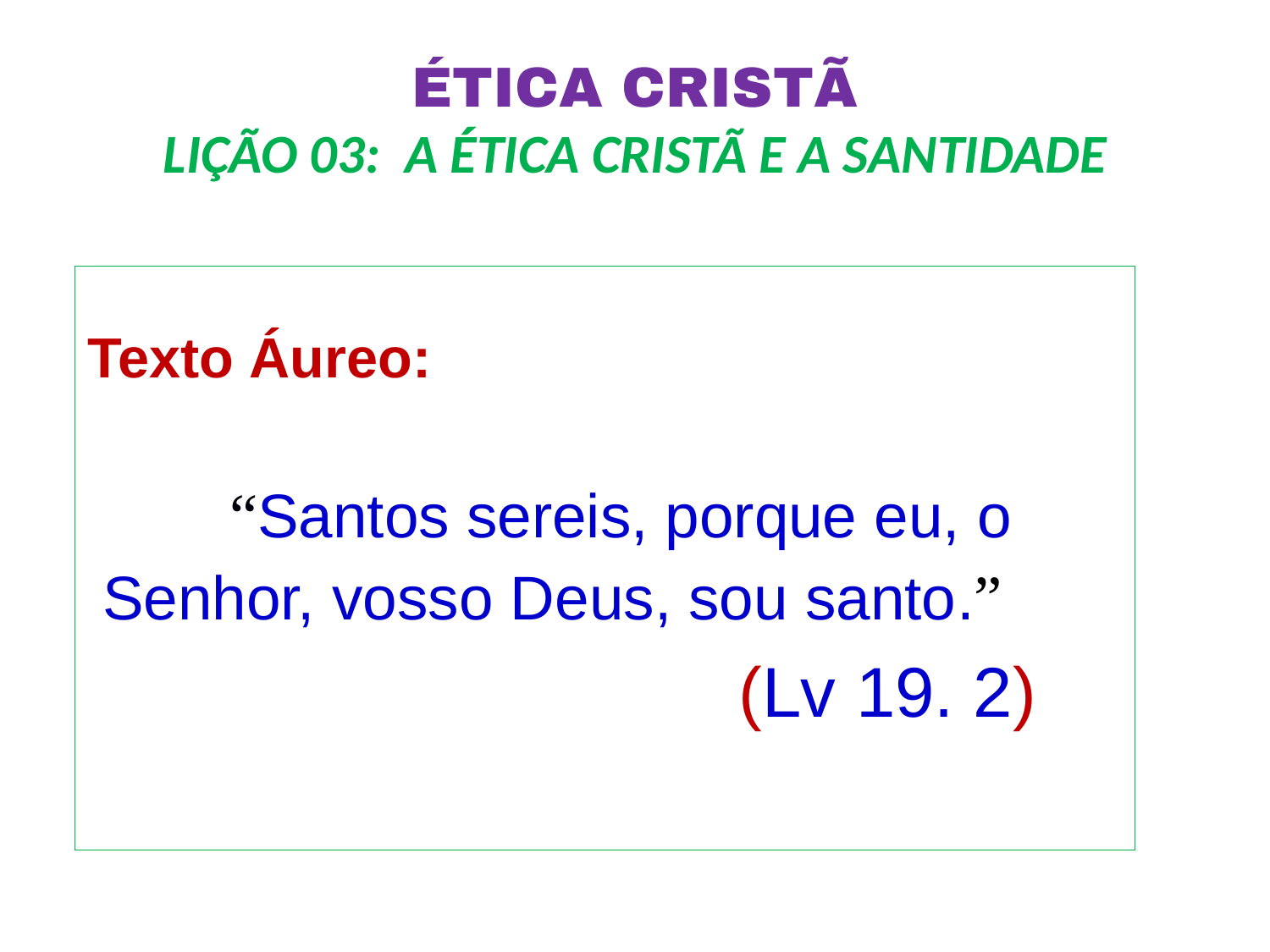

# ÉTICA CRISTÃ LIÇÃO 03:  A ÉTICA CRISTÃ E A SANTIDADE

Texto Áureo:

 	“Santos sereis, porque eu, o Senhor, vosso Deus, sou santo.”
					(Lv 19. 2)